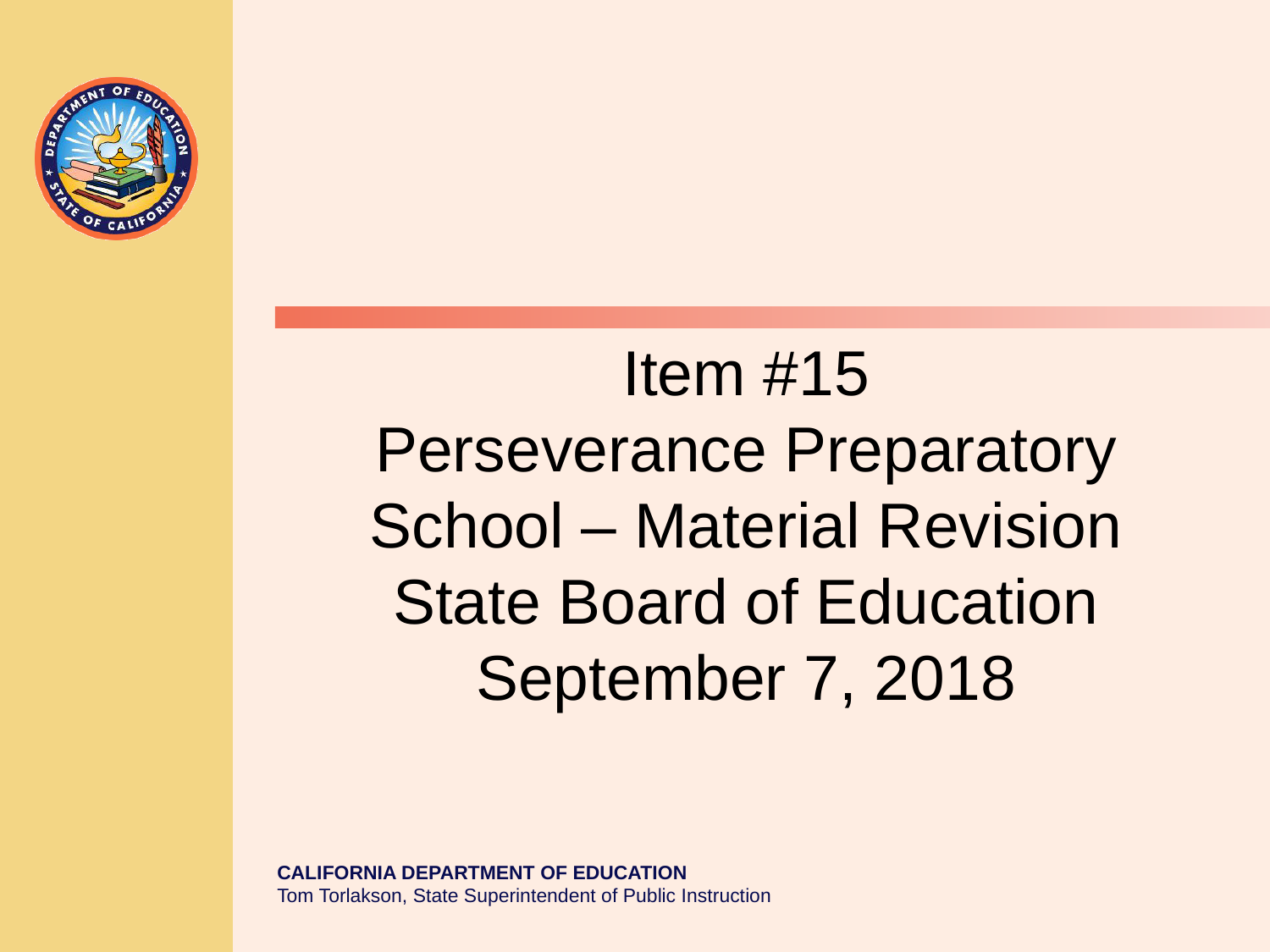

# Item #15 Perseverance Preparatory School – Material Revision State Board of Education September 7, 2018